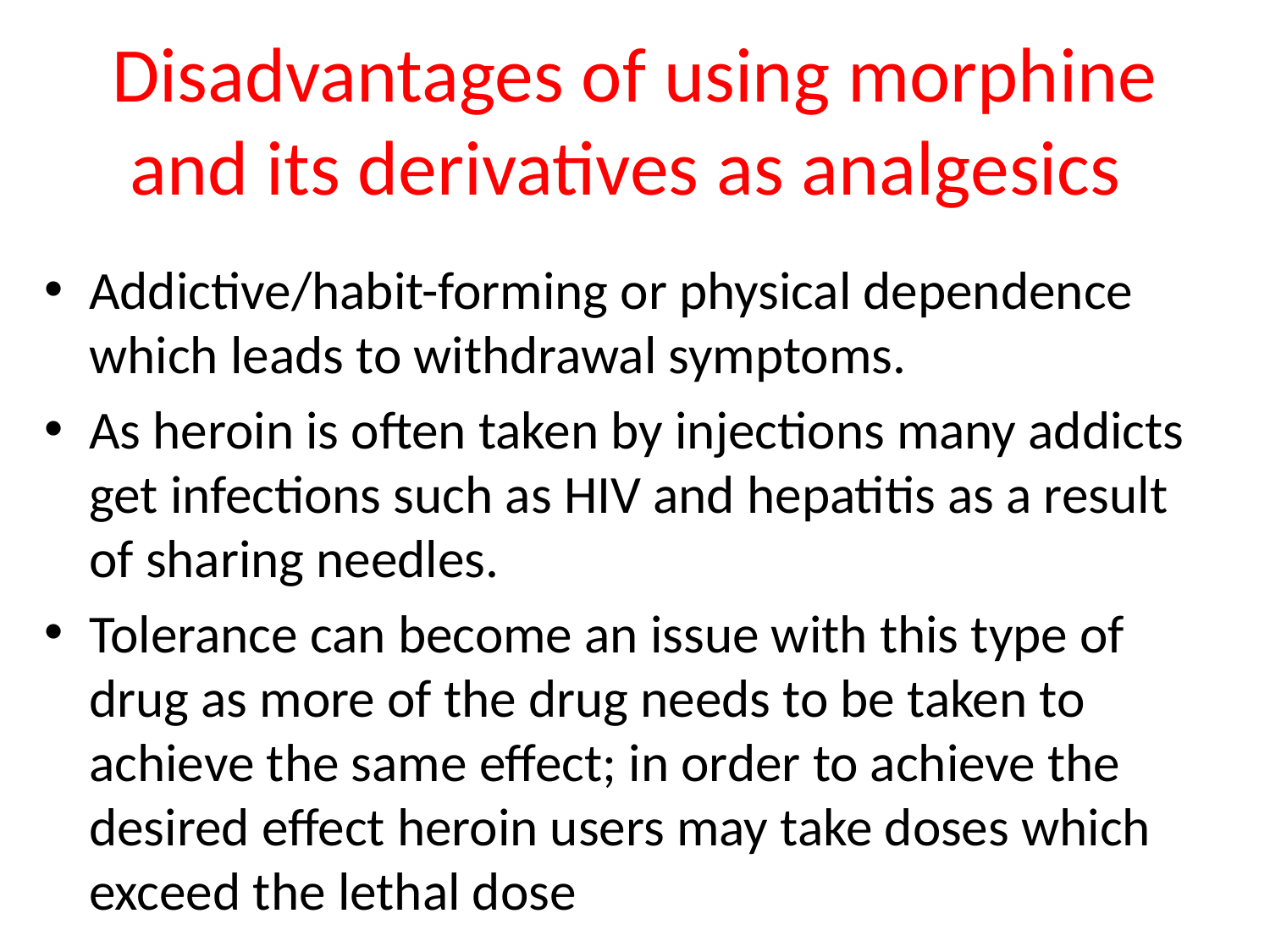

# Disadvantages of using morphine and its derivatives as analgesics
Addictive/habit-forming or physical dependence which leads to withdrawal symptoms.
As heroin is often taken by injections many addicts get infections such as HIV and hepatitis as a result of sharing needles.
Tolerance can become an issue with this type of drug as more of the drug needs to be taken to achieve the same effect; in order to achieve the desired effect heroin users may take doses which exceed the lethal dose